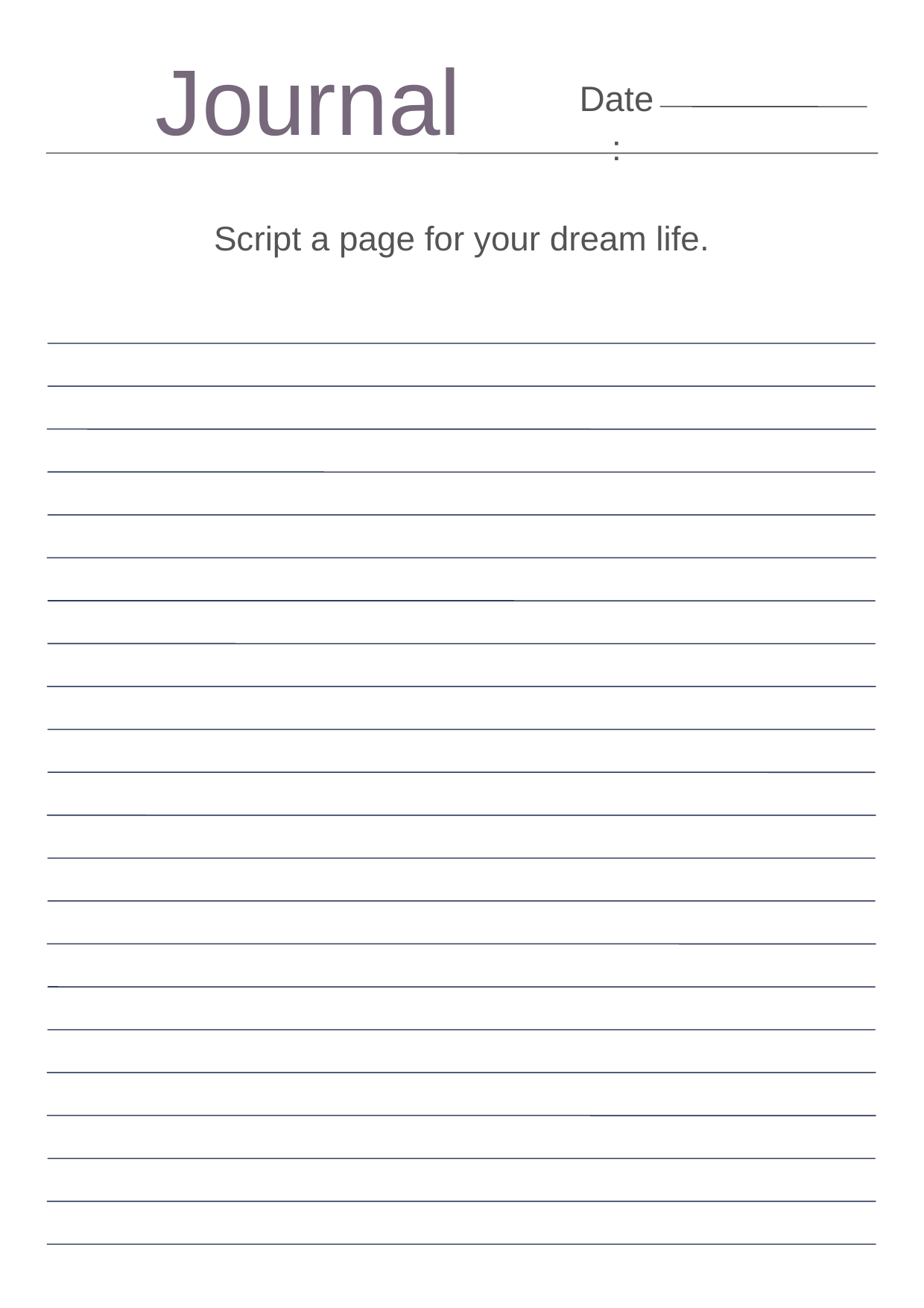

Journal
Date:

Script a page for your dream life.